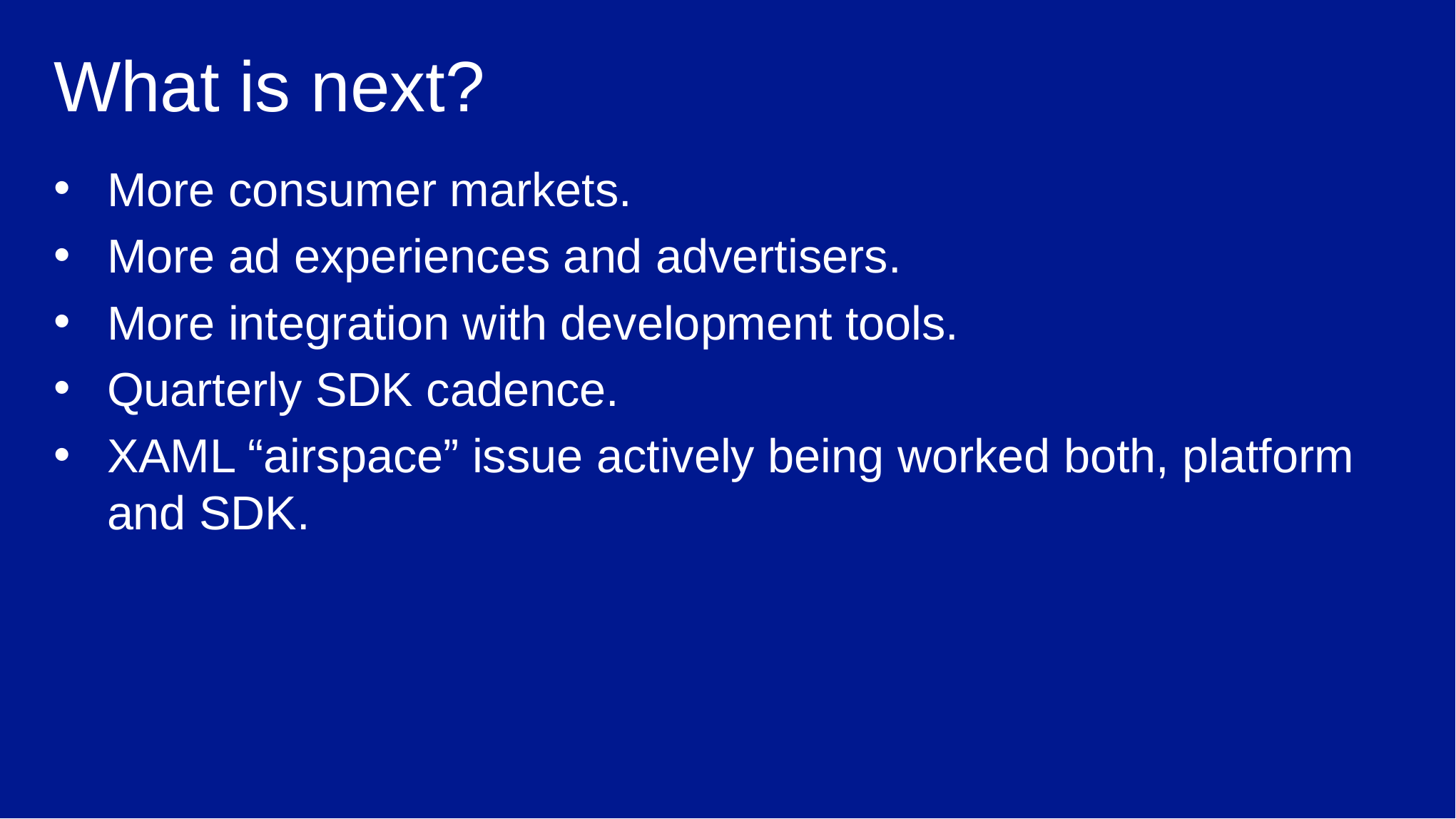

# What is next?
More consumer markets.
More ad experiences and advertisers.
More integration with development tools.
Quarterly SDK cadence.
XAML “airspace” issue actively being worked both, platform and SDK.